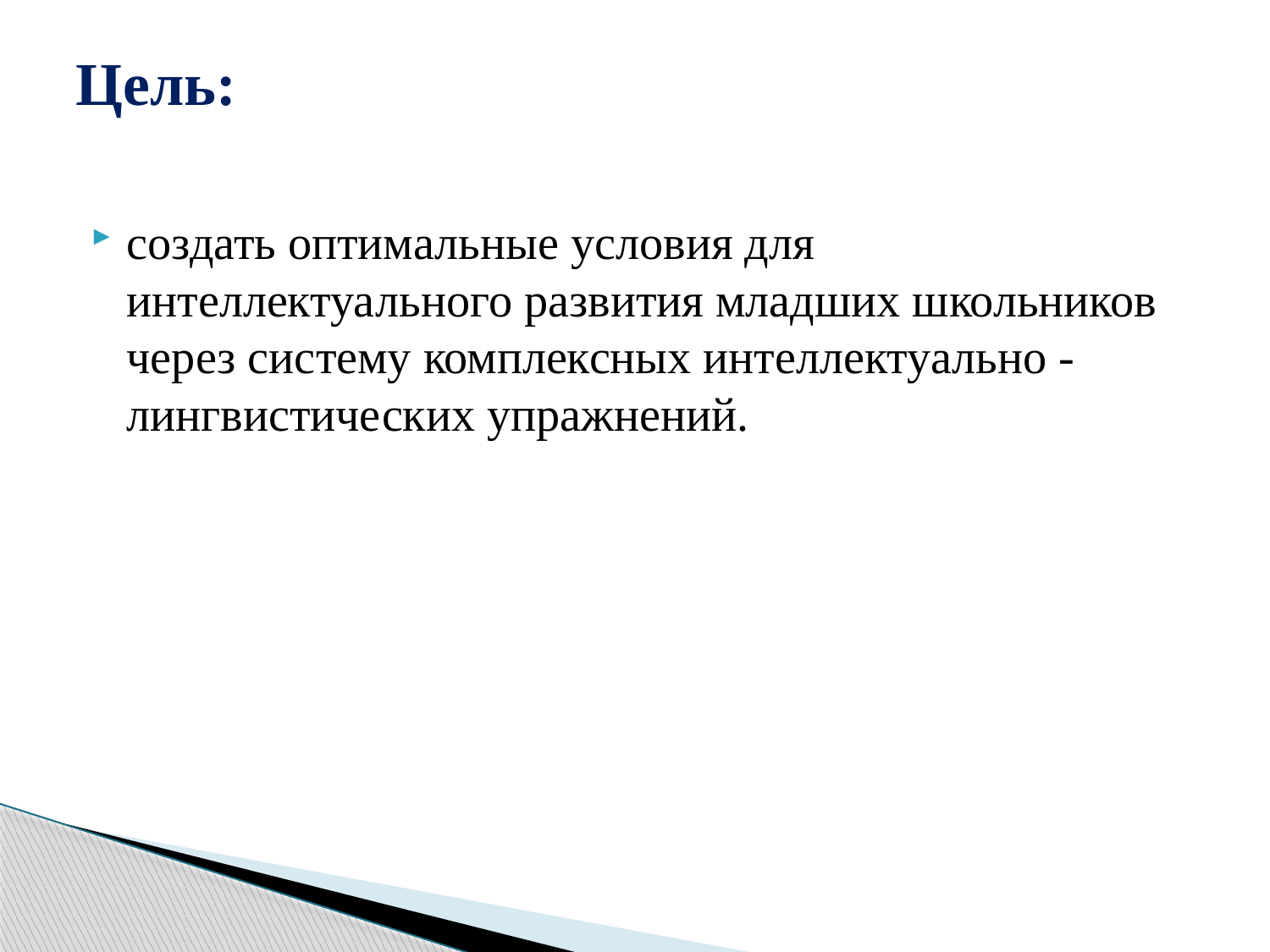

# Цель:
создать оптимальные условия для интеллектуального развития младших школьников через систему комплексных интеллектуально - лингвистических упражнений.